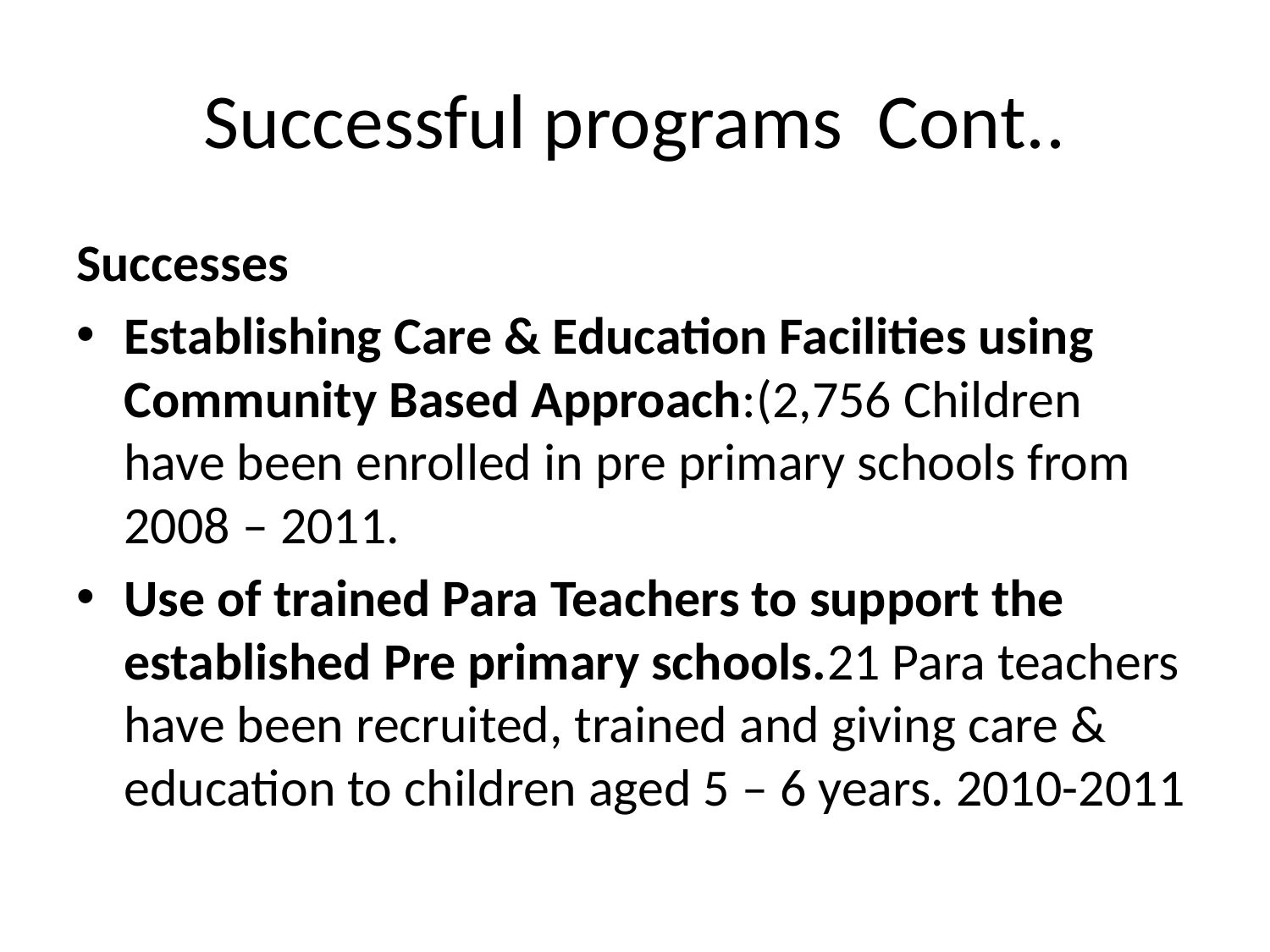

# Successful programs  Cont..
Successes
Establishing Care & Education Facilities using Community Based Approach:(2,756 Children have been enrolled in pre primary schools from 2008 – 2011.
Use of trained Para Teachers to support the established Pre primary schools.21 Para teachers have been recruited, trained and giving care & education to children aged 5 – 6 years. 2010-2011